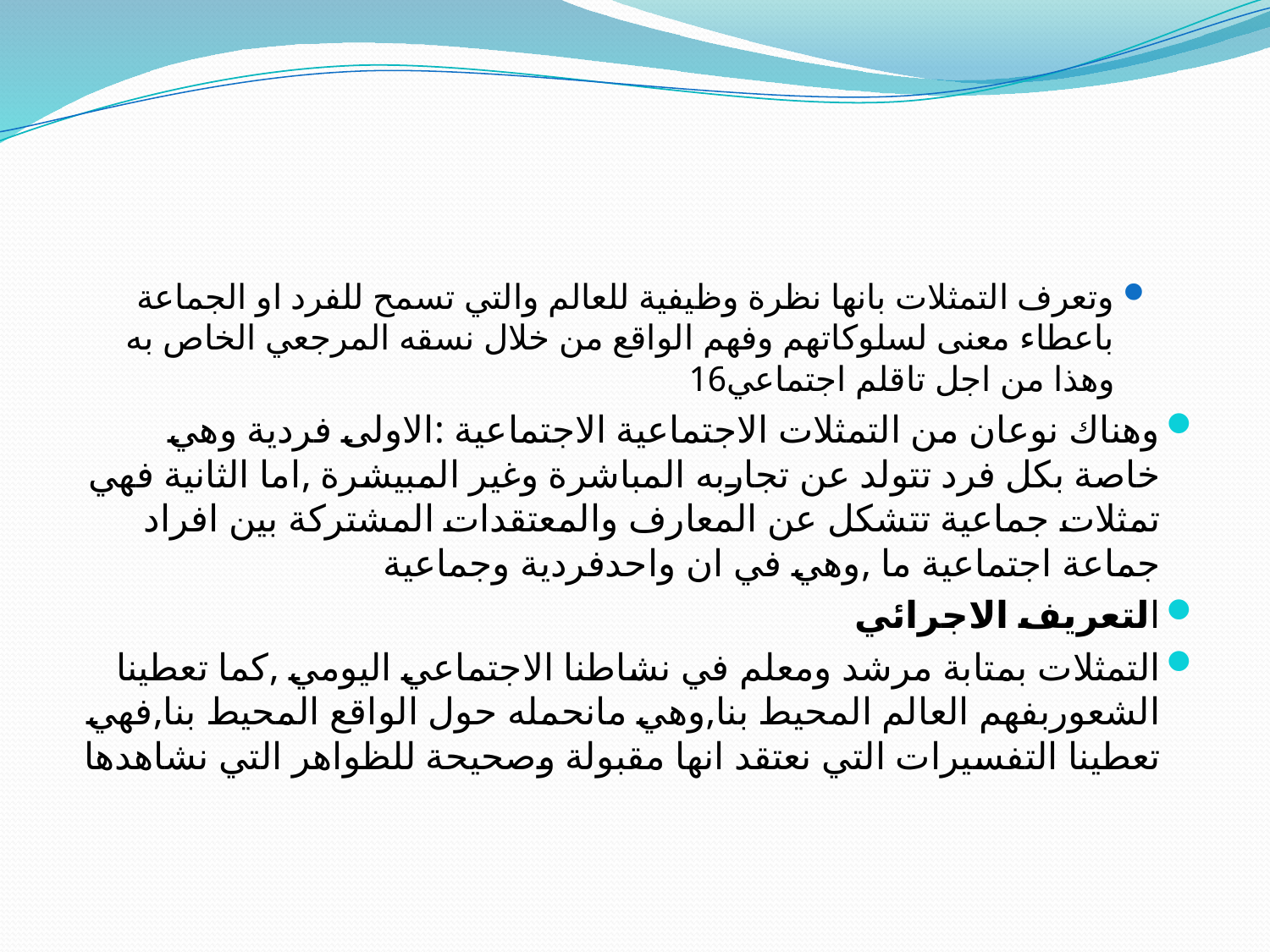

#
وتعرف التمثلات بانها نظرة وظيفية للعالم والتي تسمح للفرد او الجماعة باعطاء معنى لسلوكاتهم وفهم الواقع من خلال نسقه المرجعي الخاص به وهذا من اجل تاقلم اجتماعي16
وهناك نوعان من التمثلات الاجتماعية الاجتماعية :الاولى فردية وهي خاصة بكل فرد تتولد عن تجاربه المباشرة وغير المبيشرة ,اما الثانية فهي تمثلات جماعية تتشكل عن المعارف والمعتقدات المشتركة بين افراد جماعة اجتماعية ما ,وهي في ان واحدفردية وجماعية
التعريف الاجرائي
التمثلات بمتابة مرشد ومعلم في نشاطنا الاجتماعي اليومي ,كما تعطينا الشعوربفهم العالم المحيط بنا,وهي مانحمله حول الواقع المحيط بنا,فهي تعطينا التفسيرات التي نعتقد انها مقبولة وصحيحة للظواهر التي نشاهدها